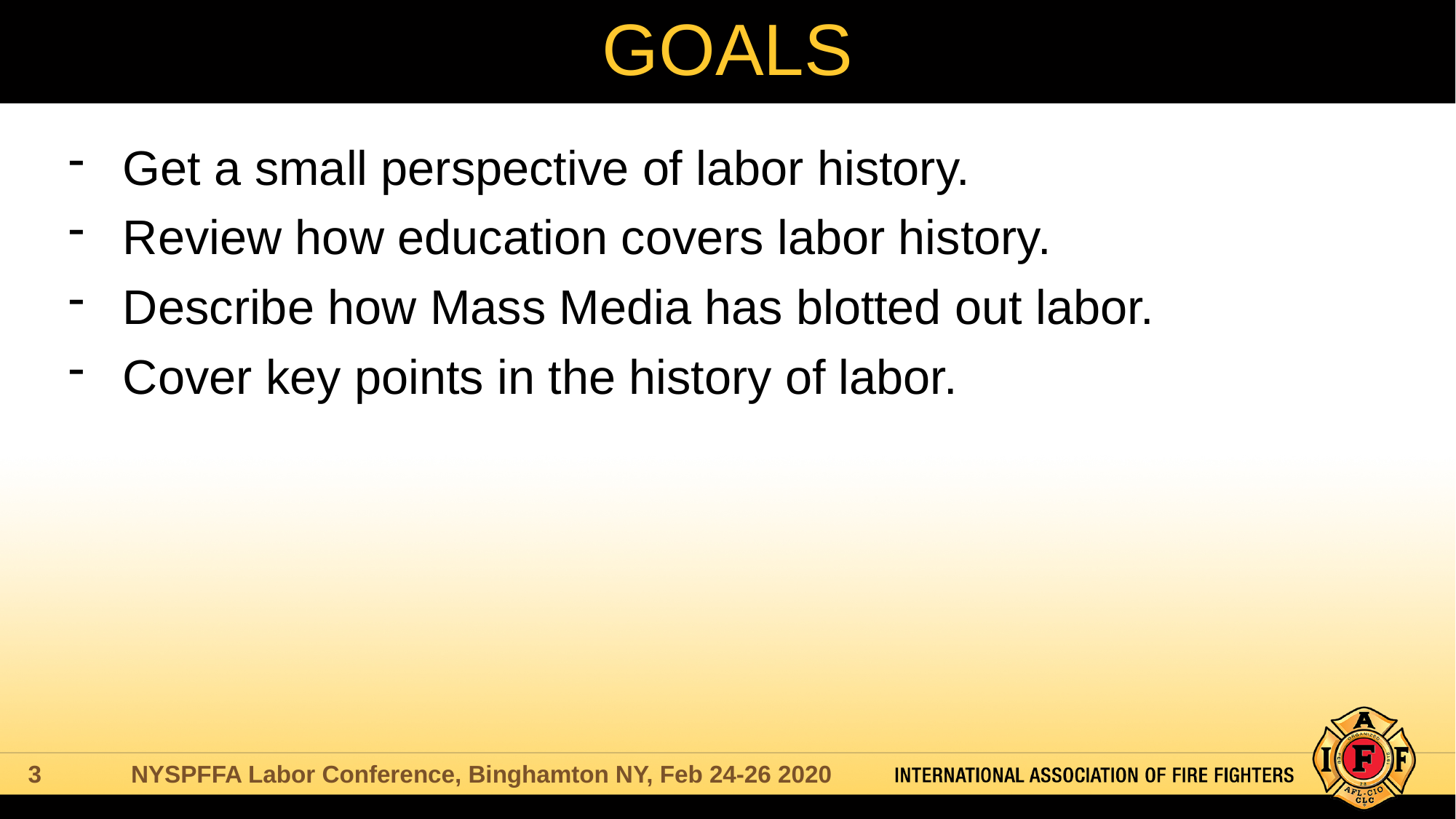

GOALS
Get a small perspective of labor history.
Review how education covers labor history.
Describe how Mass Media has blotted out labor.
Cover key points in the history of labor.

NYSPFFA Labor Conference, Binghamton NY, Feb 24-26 2020